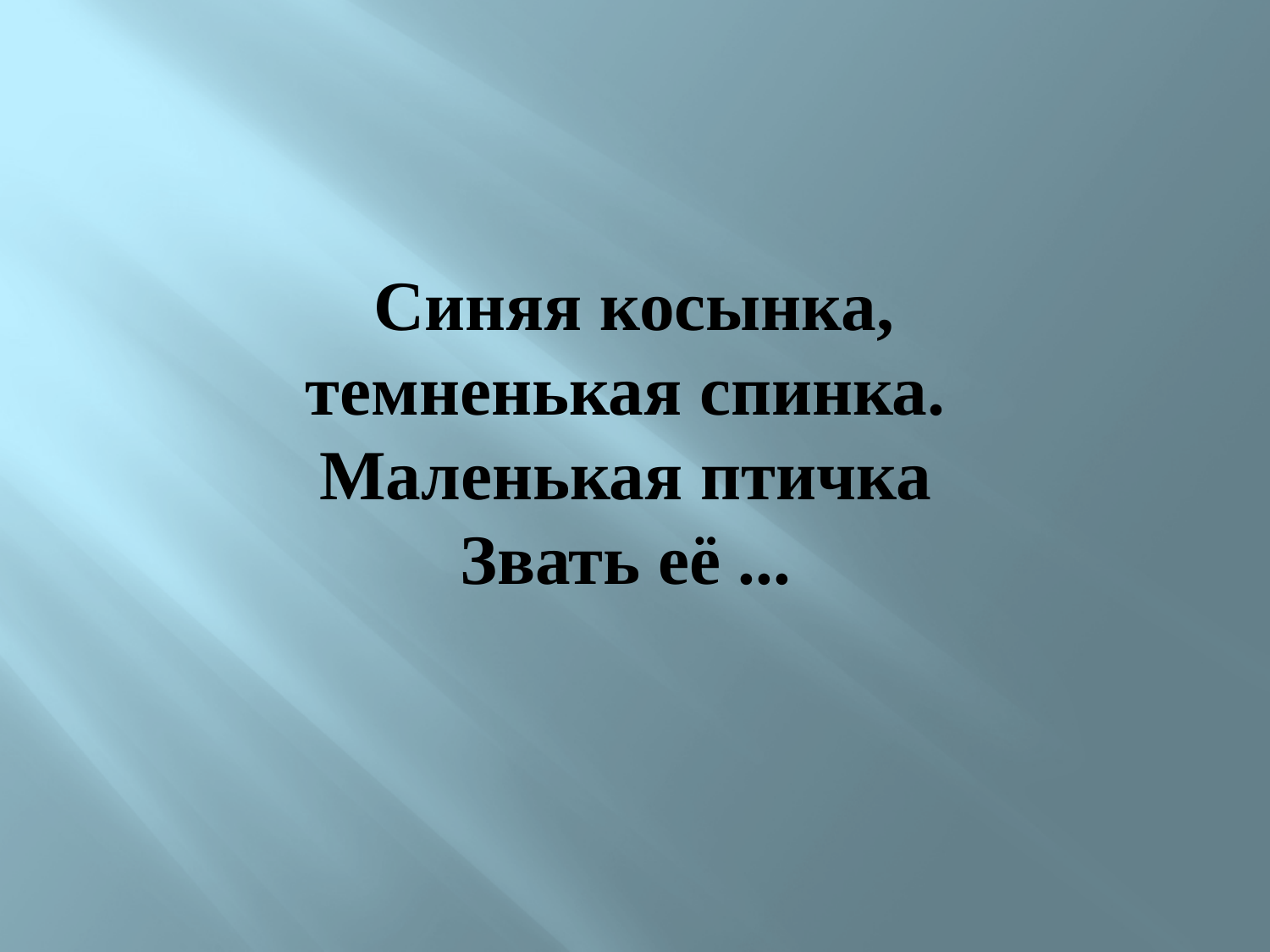

# Синяя косынка, темненькая спинка. Маленькая птичка Звать её ...